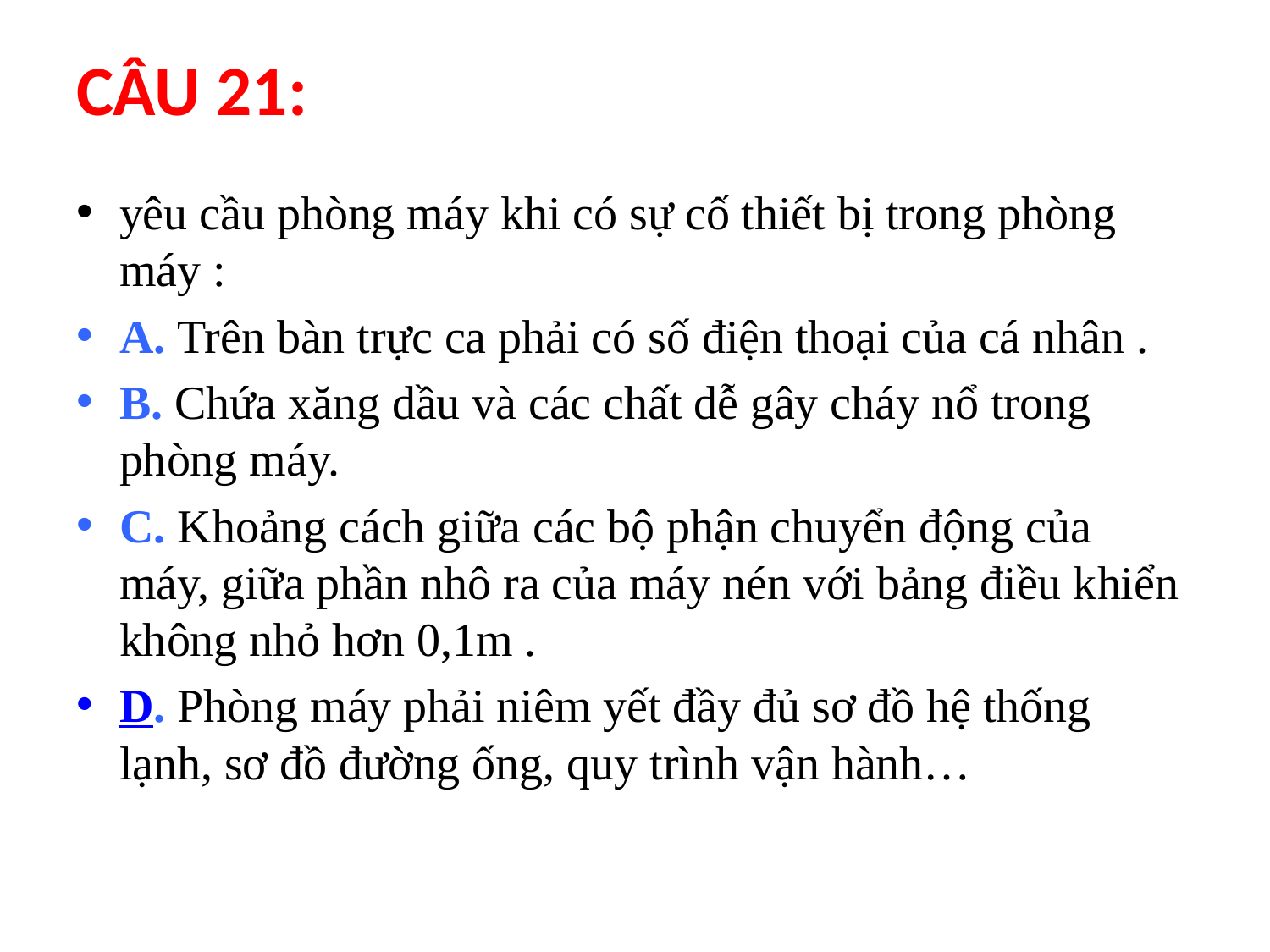

# CÂU 21:
yêu cầu phòng máy khi có sự cố thiết bị trong phòng máy :
A. Trên bàn trực ca phải có số điện thoại của cá nhân .
B. Chứa xăng dầu và các chất dễ gây cháy nổ trong phòng máy.
C. Khoảng cách giữa các bộ phận chuyển động của máy, giữa phần nhô ra của máy nén với bảng điều khiển không nhỏ hơn 0,1m .
D. Phòng máy phải niêm yết đầy đủ sơ đồ hệ thống lạnh, sơ đồ đường ống, quy trình vận hành…